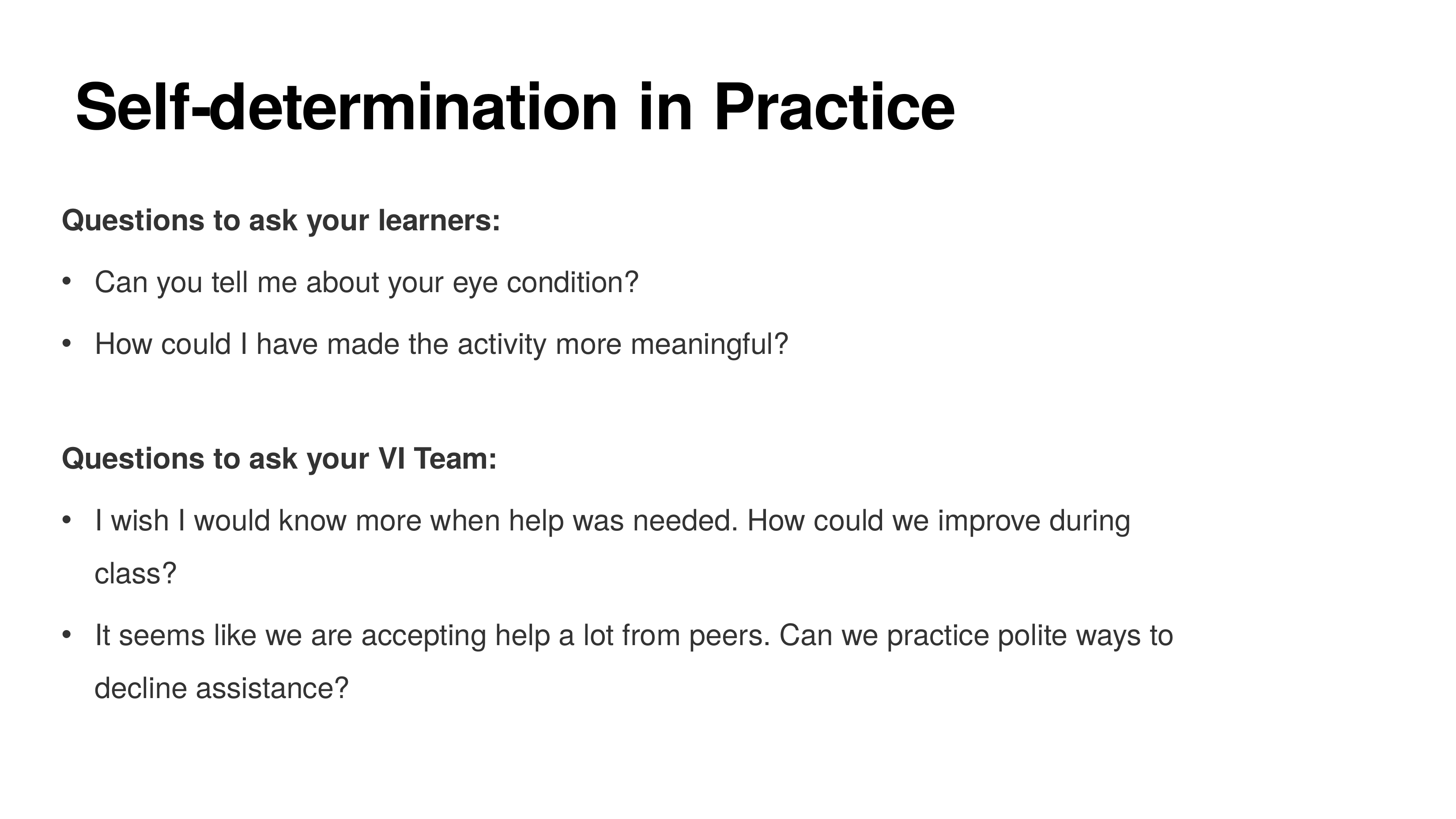

# Self-determination in Practice
Questions to ask your learners:
Can you tell me about your eye condition?
How could I have made the activity more meaningful?

Questions to ask your VI Team:
I wish I would know more when help was needed. How could we improve during class?
It seems like we are accepting help a lot from peers. Can we practice polite ways to decline assistance?